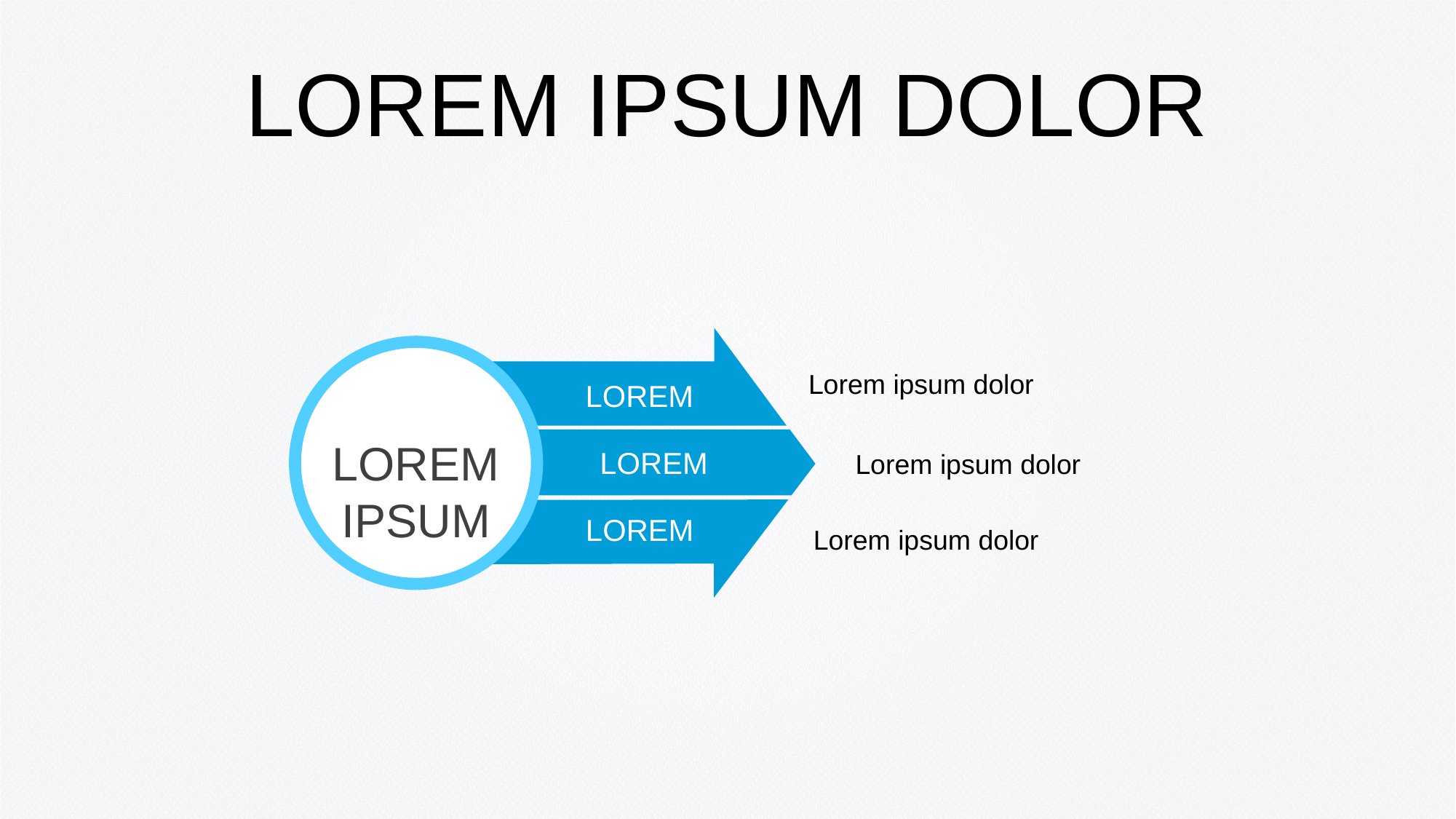

# LOREM IPSUM DOLOR

LOREM

LOREM
IPSUM

Lorem ipsum dolor
LOREM
Lorem ipsum dolor
LOREM
Lorem ipsum dolor